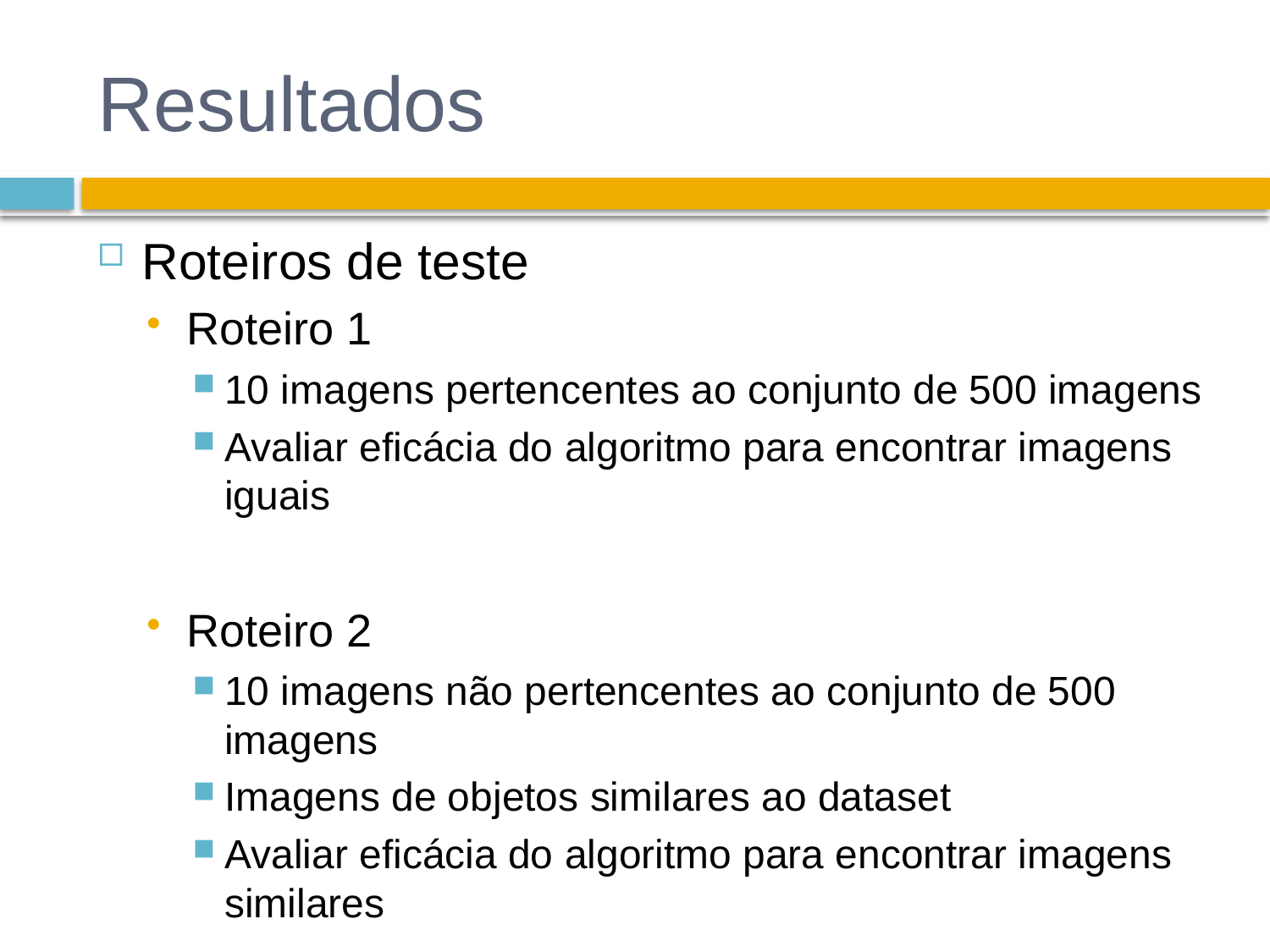

# Resultados
Roteiros de teste
Roteiro 1
10 imagens pertencentes ao conjunto de 500 imagens
Avaliar eficácia do algoritmo para encontrar imagens iguais

Roteiro 2
10 imagens não pertencentes ao conjunto de 500 imagens
Imagens de objetos similares ao dataset
Avaliar eficácia do algoritmo para encontrar imagens similares